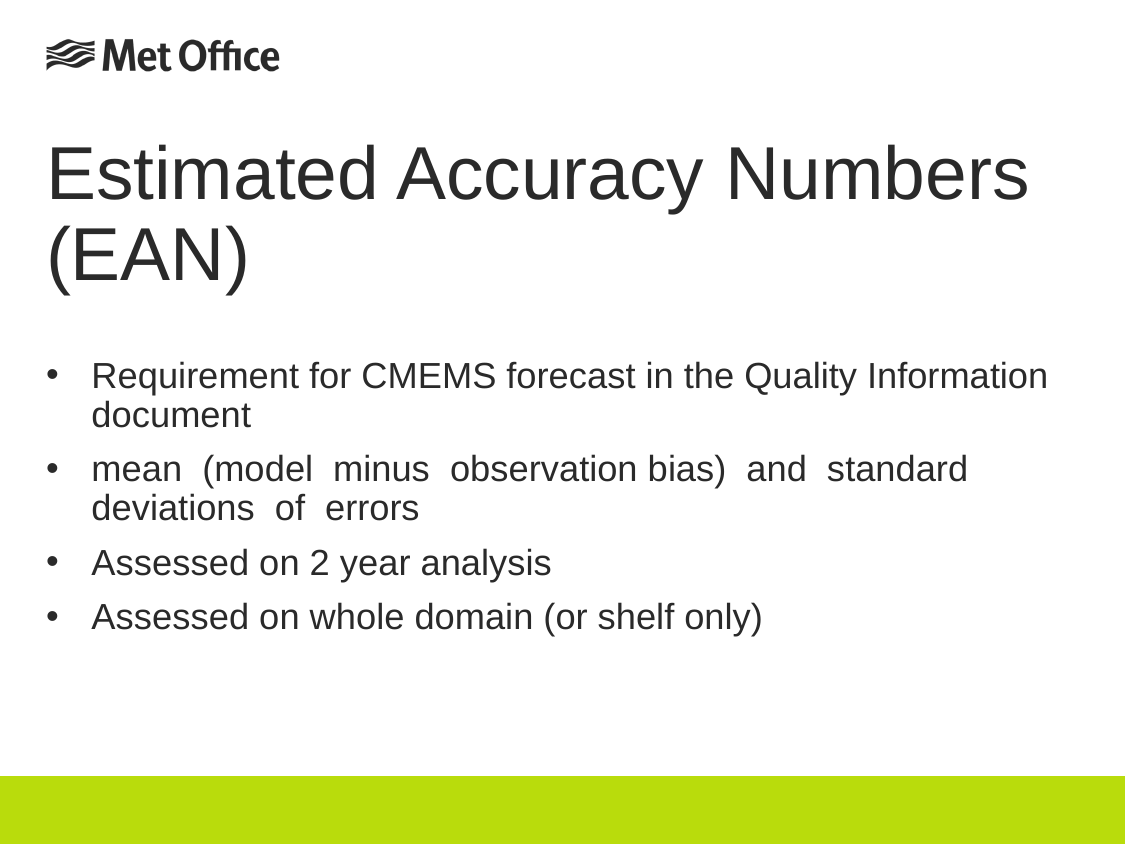

# Estimated Accuracy Numbers (EAN)
Requirement for CMEMS forecast in the Quality Information document
mean  (model  minus  observation bias)  and  standard deviations  of  errors
Assessed on 2 year analysis
Assessed on whole domain (or shelf only)